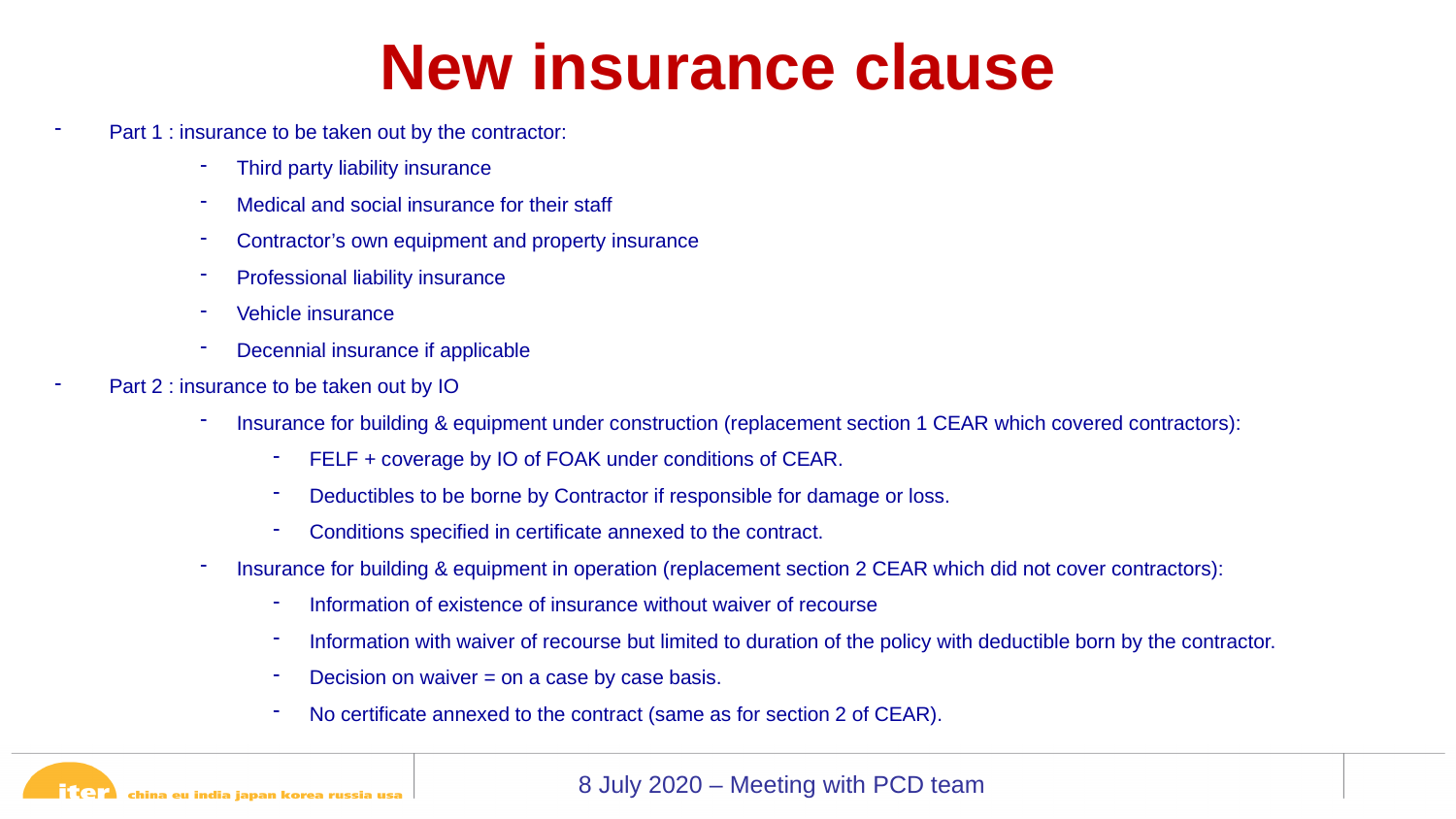

# New insurance clause
Part 1 : insurance to be taken out by the contractor:
Third party liability insurance
Medical and social insurance for their staff
Contractor’s own equipment and property insurance
Professional liability insurance
Vehicle insurance
Decennial insurance if applicable
Part 2 : insurance to be taken out by IO
Insurance for building & equipment under construction (replacement section 1 CEAR which covered contractors):
FELF + coverage by IO of FOAK under conditions of CEAR.
Deductibles to be borne by Contractor if responsible for damage or loss.
Conditions specified in certificate annexed to the contract.
Insurance for building & equipment in operation (replacement section 2 CEAR which did not cover contractors):
Information of existence of insurance without waiver of recourse
Information with waiver of recourse but limited to duration of the policy with deductible born by the contractor.
Decision on waiver = on a case by case basis.
No certificate annexed to the contract (same as for section 2 of CEAR).